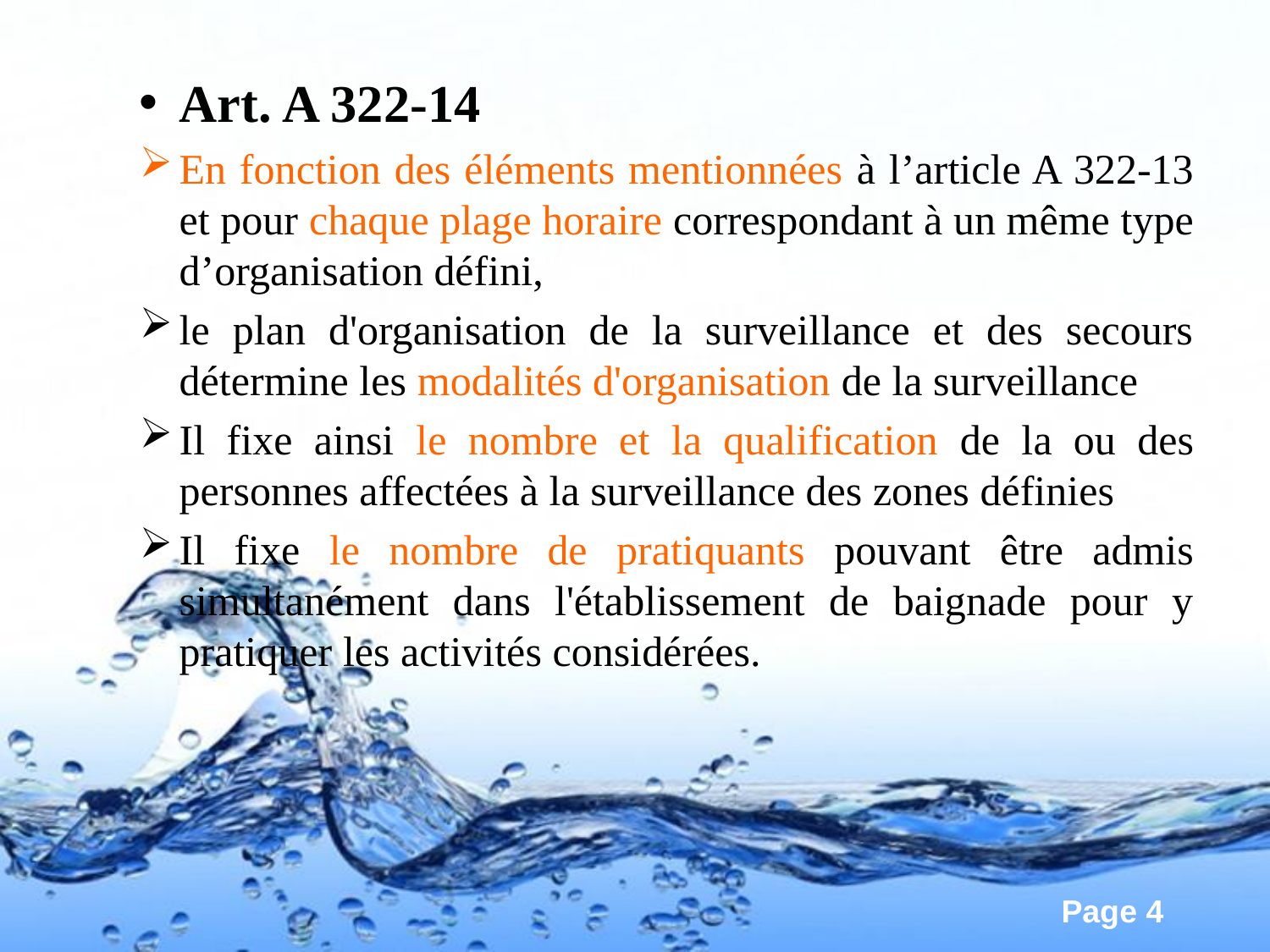

Art. A 322-14
En fonction des éléments mentionnées à l’article A 322-13 et pour chaque plage horaire correspondant à un même type d’organisation défini,
le plan d'organisation de la surveillance et des secours détermine les modalités d'organisation de la surveillance
Il fixe ainsi le nombre et la qualification de la ou des personnes affectées à la surveillance des zones définies
Il fixe le nombre de pratiquants pouvant être admis simultanément dans l'établissement de baignade pour y pratiquer les activités considérées.